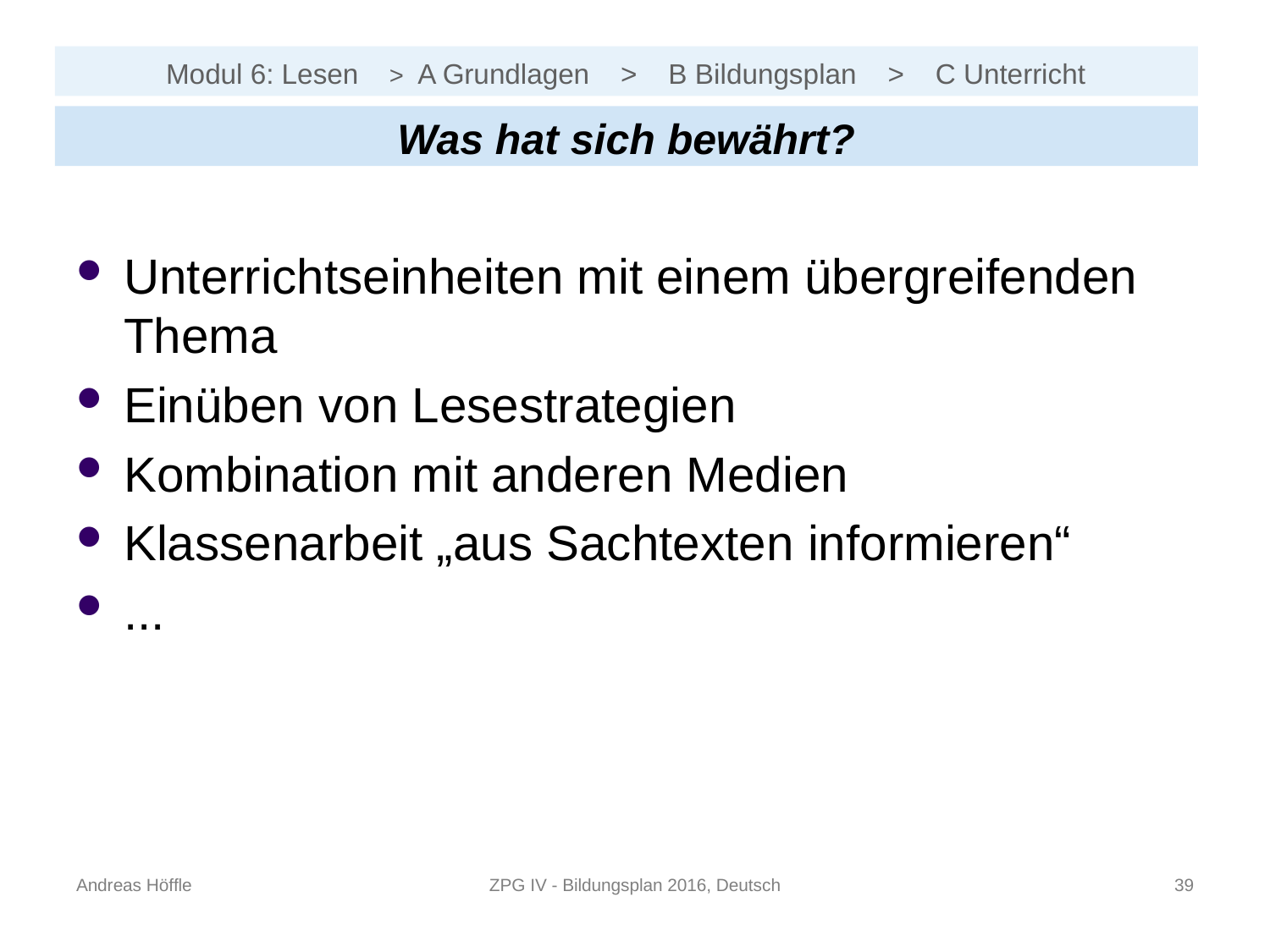

# Modul 6: Lesen    >  A Grundlagen    >    B Bildungsplan    >    C Unterricht
Was hat sich bewährt?

Unterrichtseinheiten mit einem übergreifenden Thema
Einüben von Lesestrategien
Kombination mit anderen Medien
Klassenarbeit „aus Sachtexten informieren“
...

Andreas Höffle
ZPG IV - Bildungsplan 2016, Deutsch
39